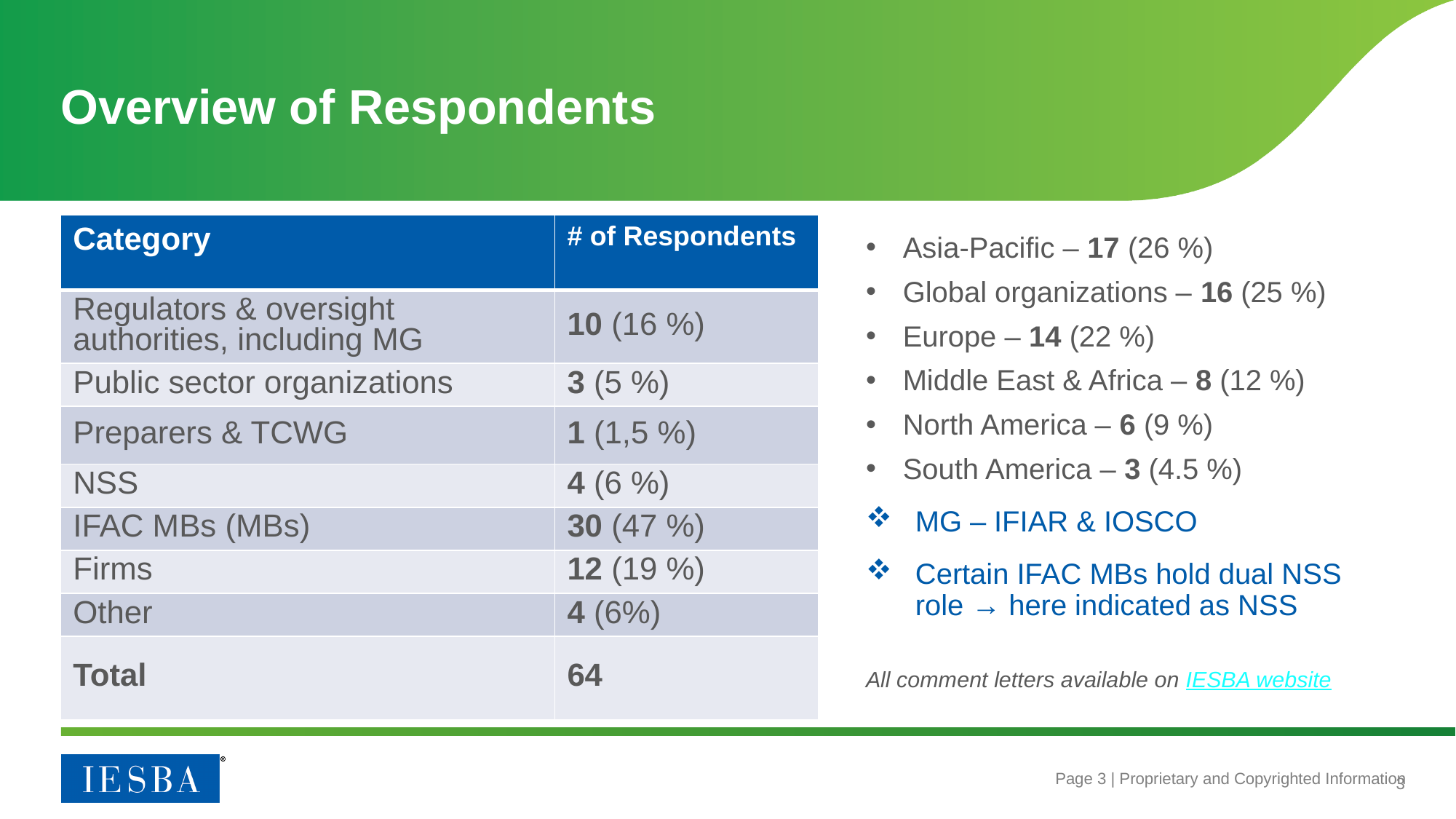

# Overview of Respondents
| Category | # of Respondents |
| --- | --- |
| Regulators & oversight authorities, including MG | 10 (16 %) |
| Public sector organizations | 3 (5 %) |
| Preparers & TCWG | 1 (1,5 %) |
| NSS | 4 (6 %) |
| IFAC MBs (MBs) | 30 (47 %) |
| Firms | 12 (19 %) |
| Other | 4 (6%) |
| Total | 64 |
Asia-Pacific – 17 (26 %)
Global organizations – 16 (25 %)
Europe – 14 (22 %)
Middle East & Africa – 8 (12 %)
North America – 6 (9 %)
South America – 3 (4.5 %)
MG – IFIAR & IOSCO
Certain IFAC MBs hold dual NSS role → here indicated as NSS

All comment letters available on IESBA website
3